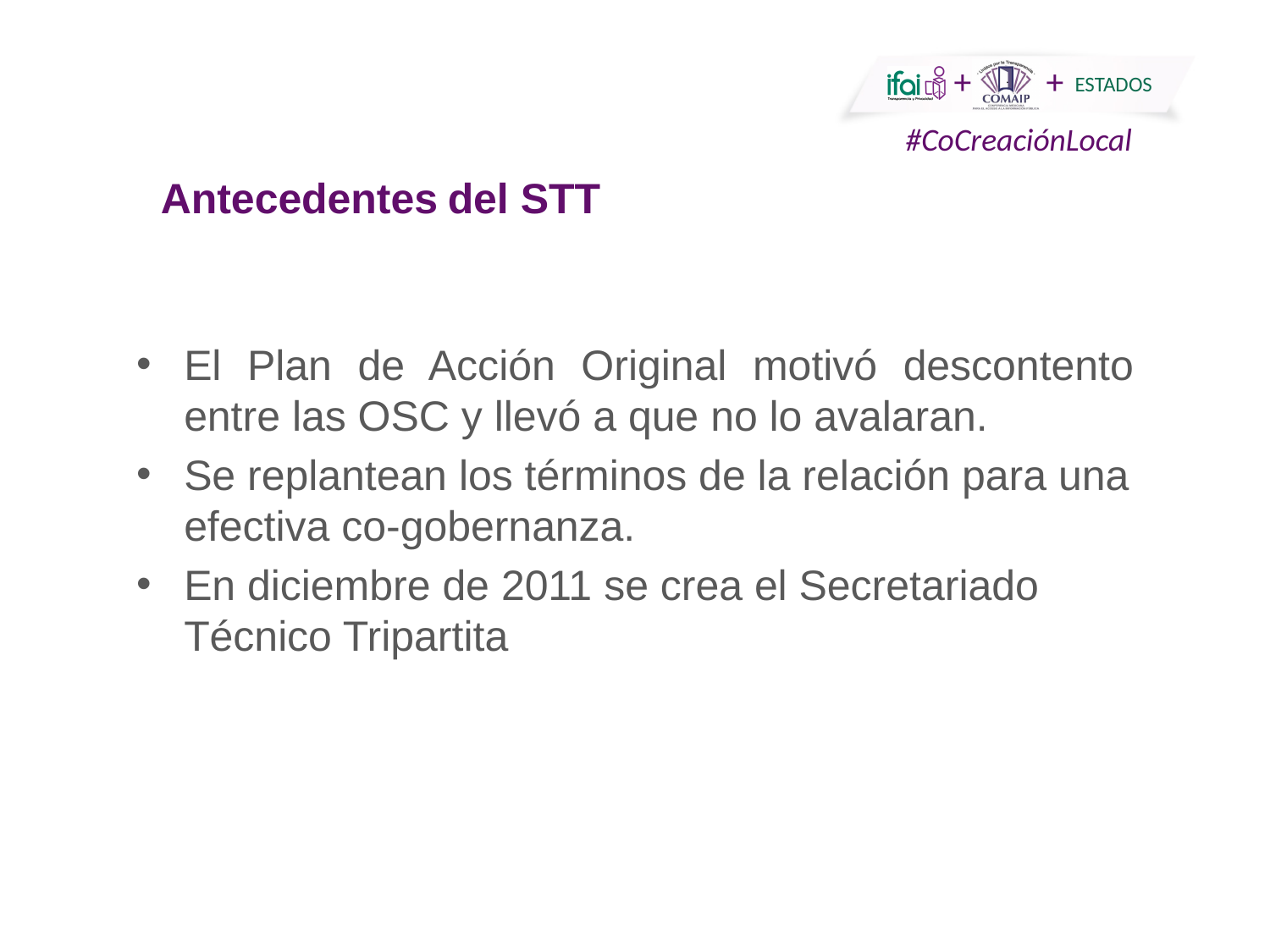

Antecedentes del STT
El Plan de Acción Original motivó descontento entre las OSC y llevó a que no lo avalaran.
Se replantean los términos de la relación para una efectiva co-gobernanza.
En diciembre de 2011 se crea el Secretariado Técnico Tripartita